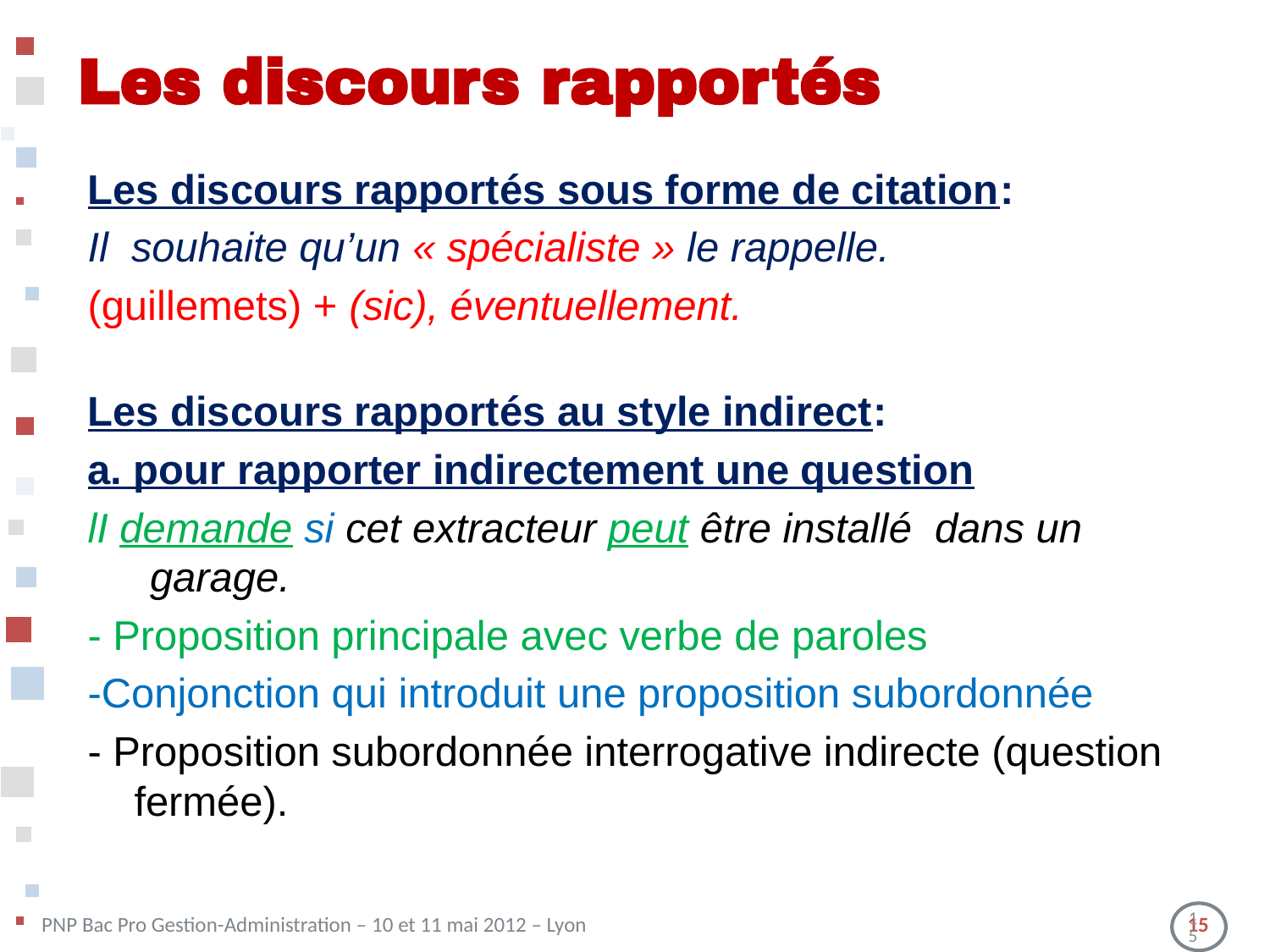

# Les discours rapportés
Les discours rapportés sous forme de citation:
Il  souhaite qu’un « spécialiste » le rappelle.
(guillemets) + (sic), éventuellement.

Les discours rapportés au style indirect:
a. pour rapporter indirectement une question
lI demande si cet extracteur peut être installé  dans un garage.
- Proposition principale avec verbe de paroles
-Conjonction qui introduit une proposition subordonnée
- Proposition subordonnée interrogative indirecte (question fermée).

15